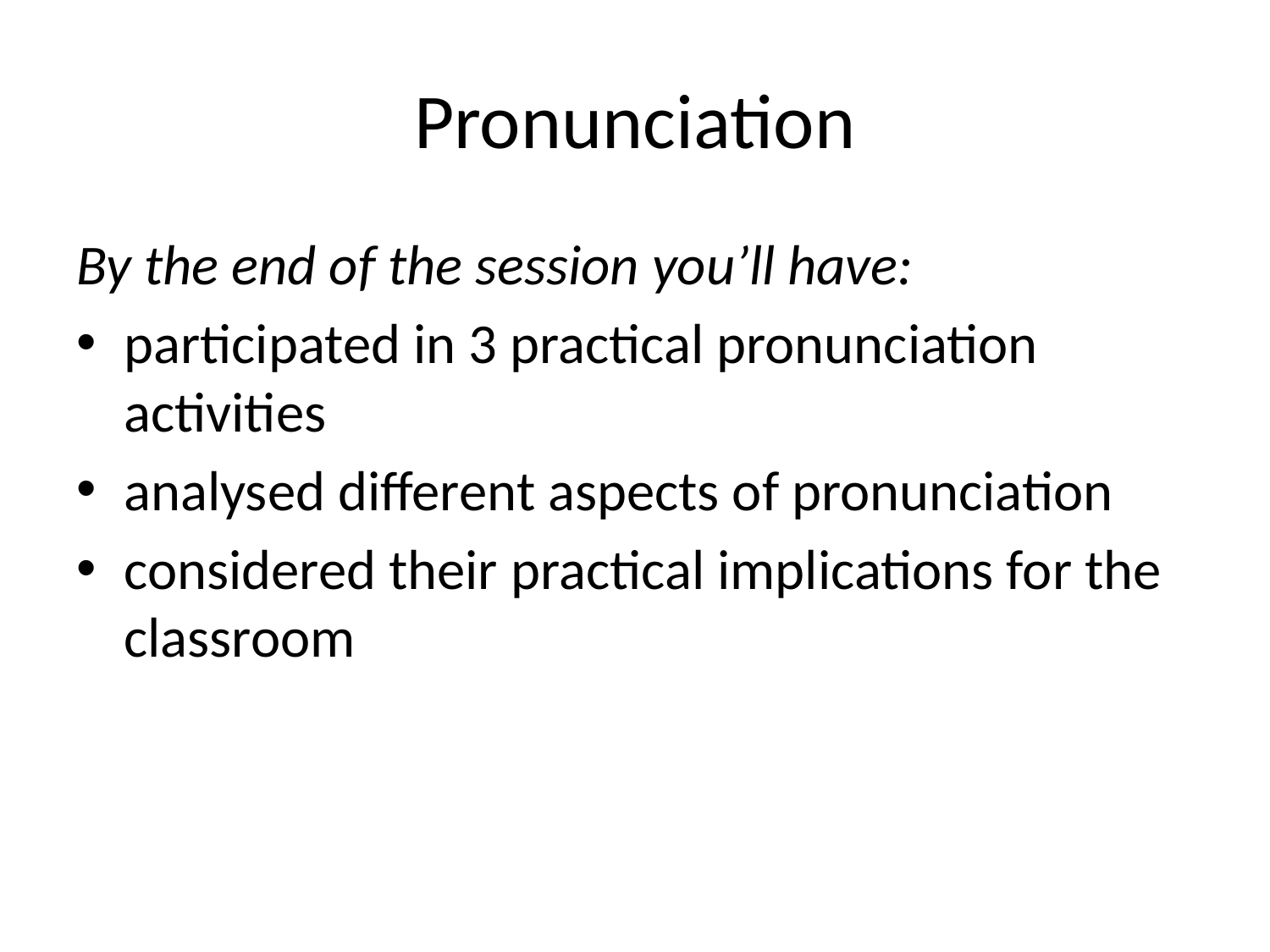

# Pronunciation
By the end of the session you’ll have:
participated in 3 practical pronunciation activities
analysed different aspects of pronunciation
considered their practical implications for the classroom